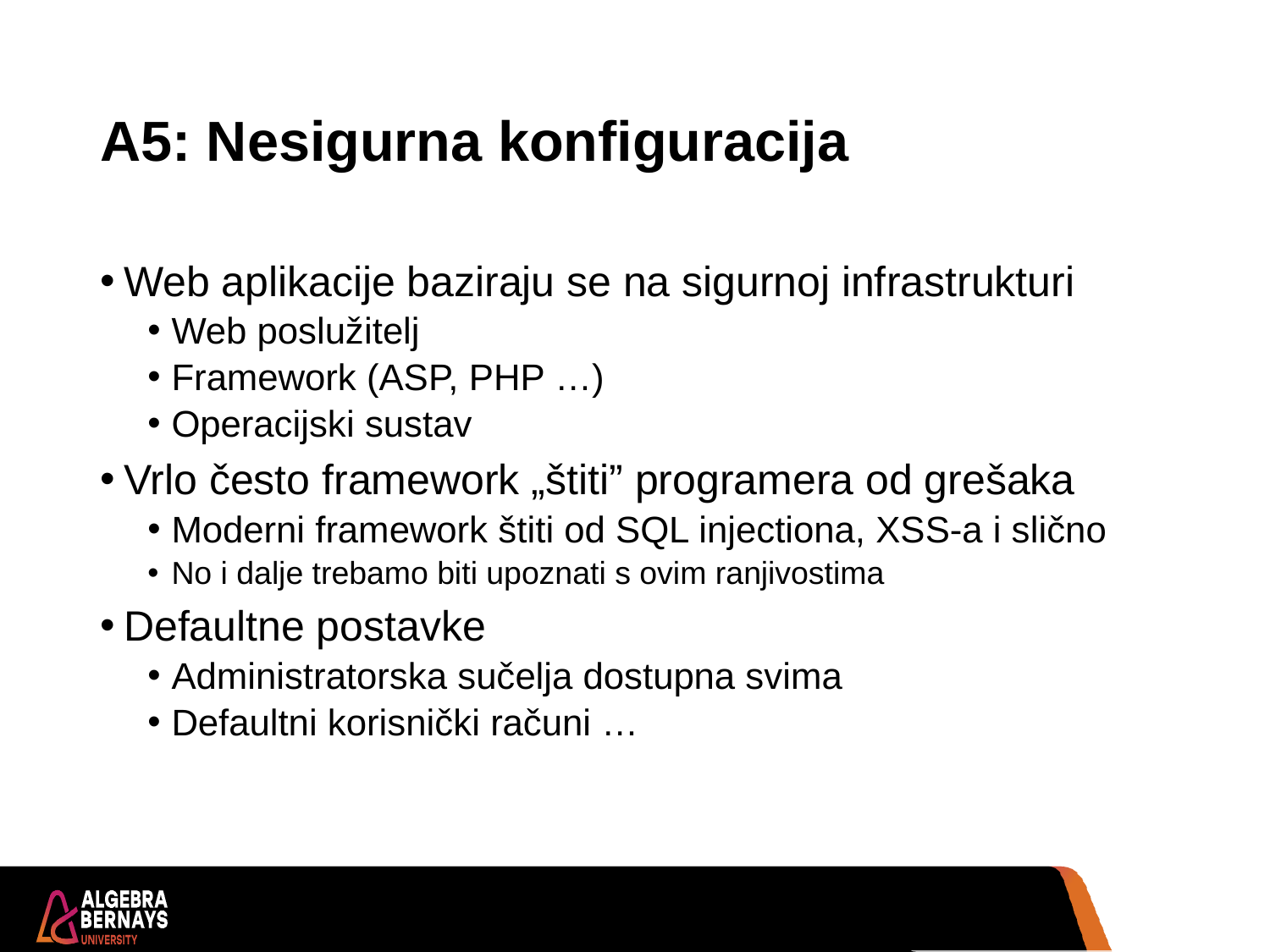

# A5: Nesigurna konfiguracija
Web aplikacije baziraju se na sigurnoj infrastrukturi
Web poslužitelj
Framework (ASP, PHP …)
Operacijski sustav
Vrlo često framework „štiti” programera od grešaka
Moderni framework štiti od SQL injectiona, XSS-a i slično
No i dalje trebamo biti upoznati s ovim ranjivostima
Defaultne postavke
Administratorska sučelja dostupna svima
Defaultni korisnički računi …